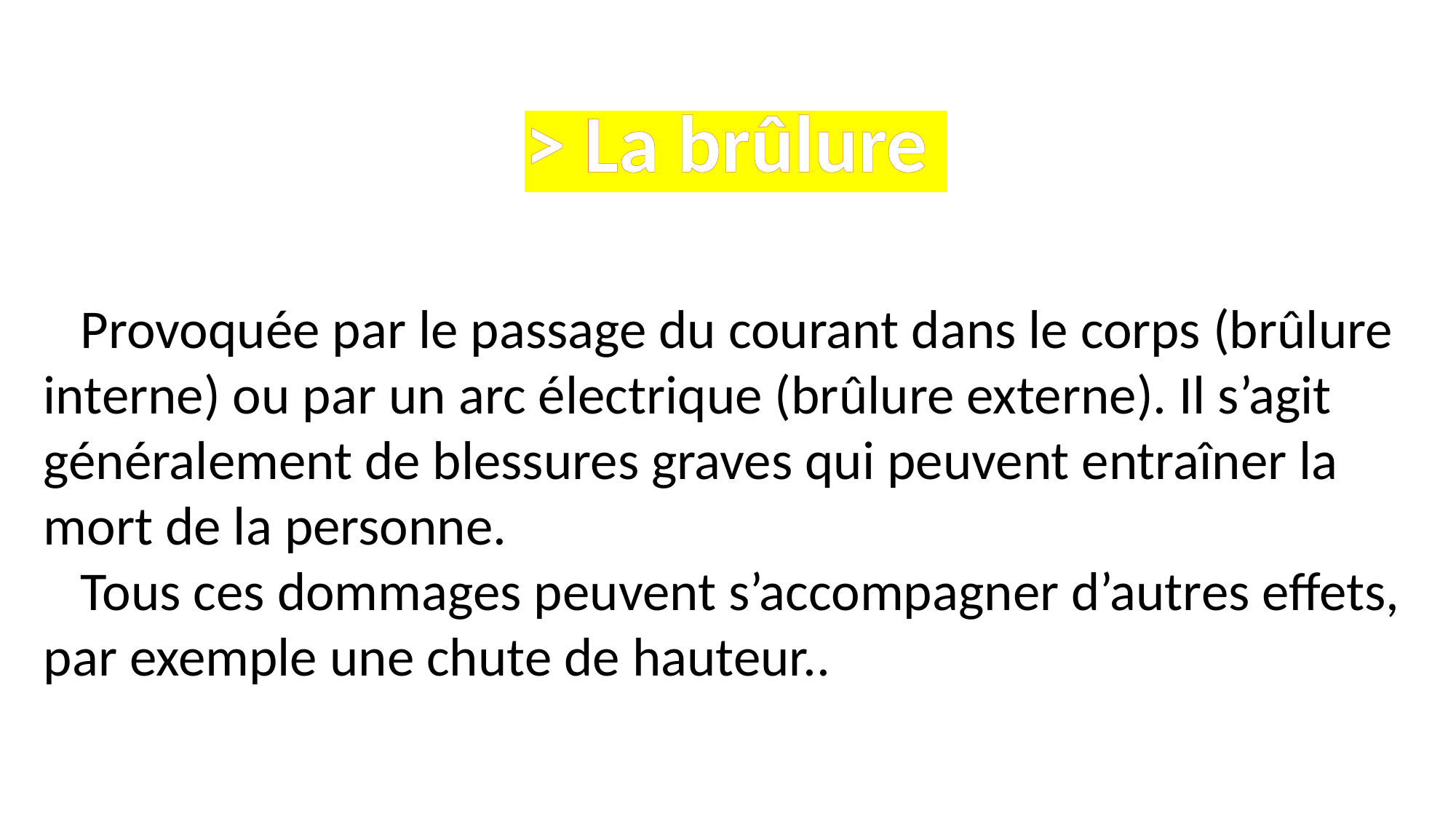

> La brûlure
   Provoquée par le passage du courant dans le corps (brûlure interne) ou par un arc électrique (brûlure externe). Il s’agit généralement de blessures graves qui peuvent entraîner la mort de la personne.
   Tous ces dommages peuvent s’accompagner d’autres effets, par exemple une chute de hauteur..